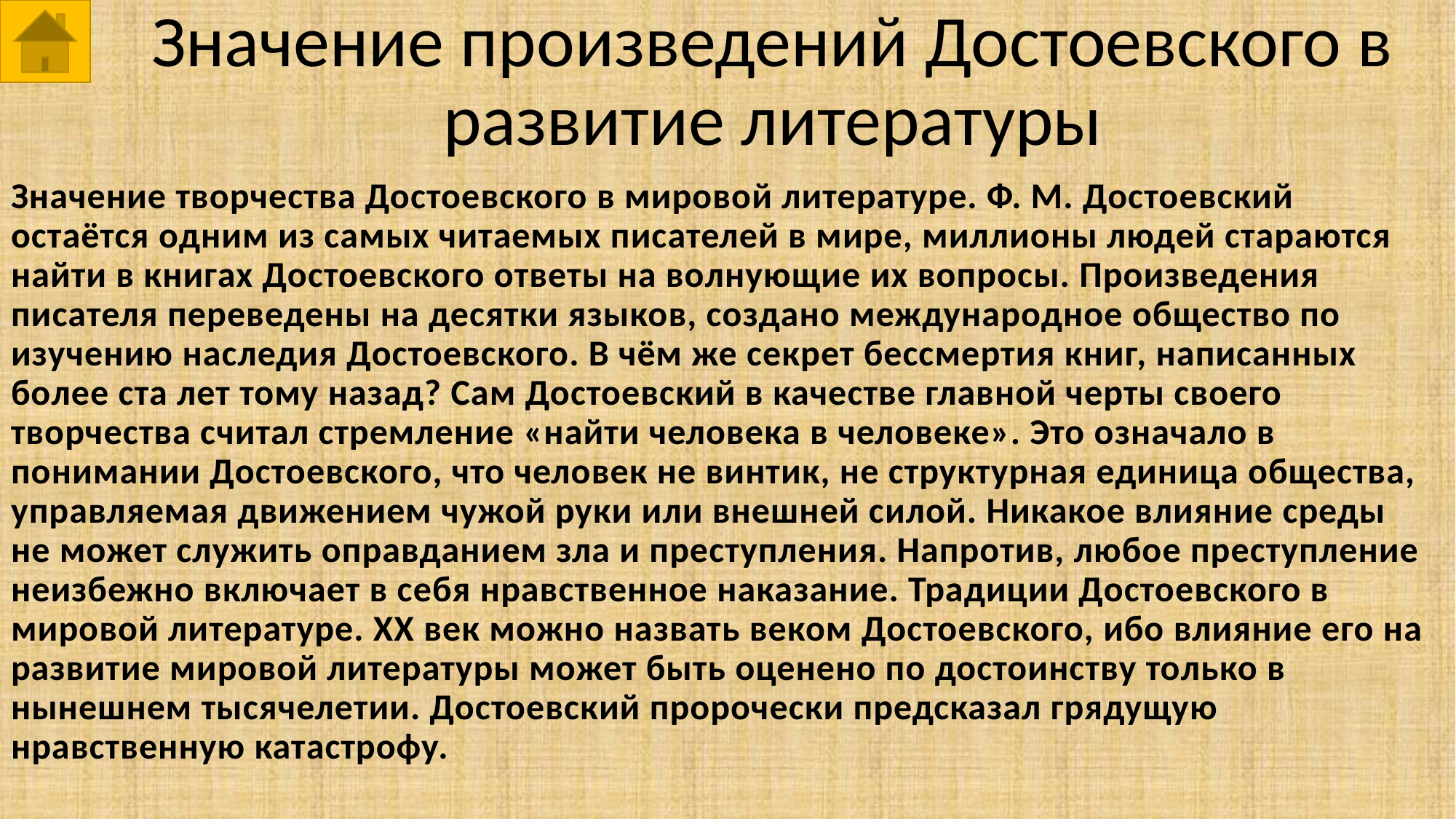

# Значение произведений Достоевского в развитие литературы
Значение творчества Достоевского в мировой литературе. Ф. М. Достоевский остаётся одним из самых читаемых писателей в мире, миллионы людей стараются найти в книгах Достоевского ответы на волнующие их вопросы. Произведения писателя переведены на десятки языков, создано международное общество по изучению наследия Достоевского. В чём же секрет бессмертия книг, написанных более ста лет тому назад? Сам Достоевский в качестве главной черты своего творчества считал стремление «найти человека в человеке». Это означало в понимании Достоевского, что человек не винтик, не структурная единица общества, управляемая движением чужой руки или внешней силой. Никакое влияние среды не может служить оправданием зла и преступления. Напротив, любое преступление неизбежно включает в себя нравственное наказание. Традиции Достоевского в мировой литературе. XX век можно назвать веком Достоевского, ибо влияние его на развитие мировой литературы может быть оценено по достоинству только в нынешнем тысячелетии. Достоевский пророчески предсказал грядущую нравственную катастрофу.